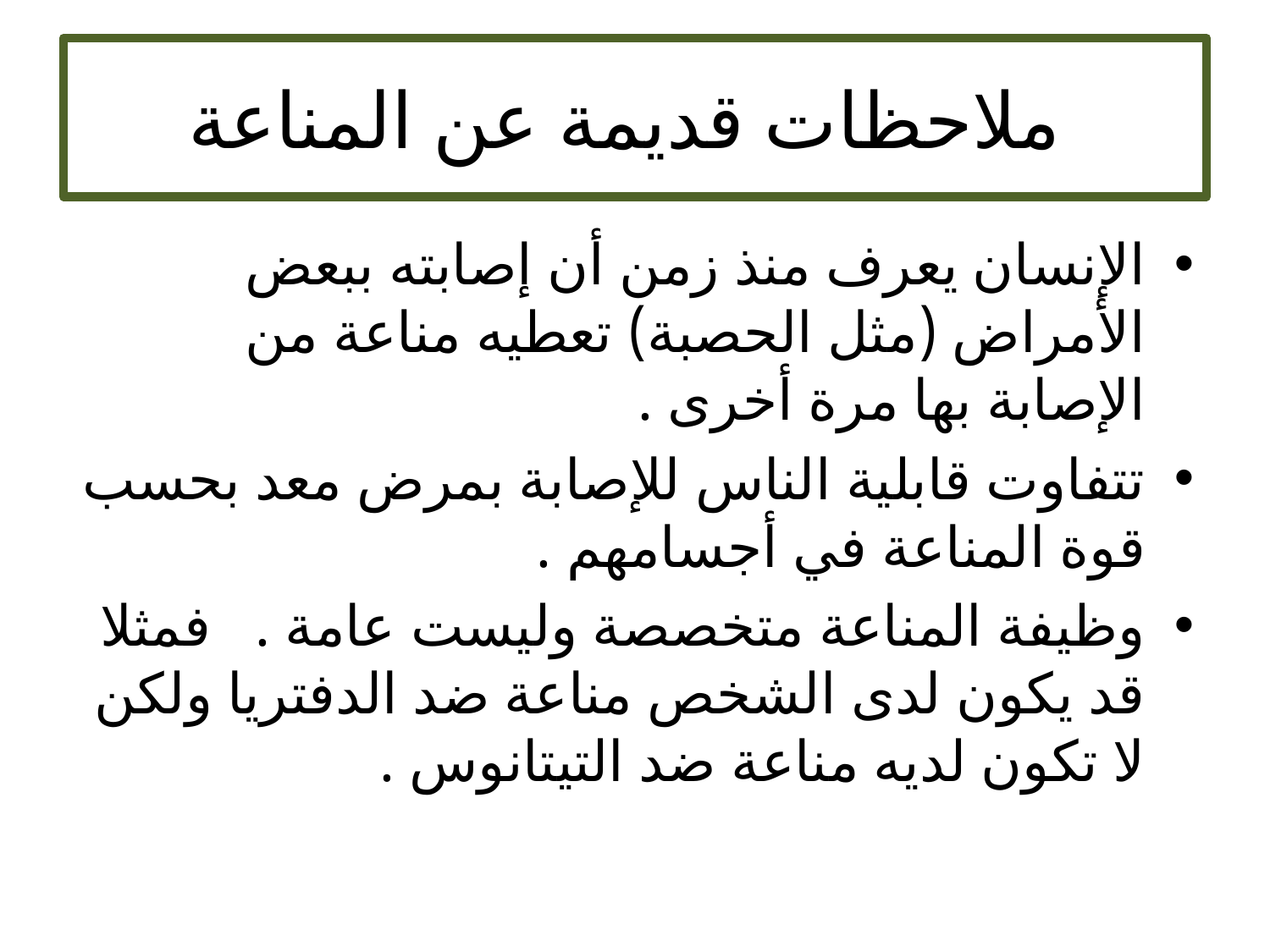

# ملاحظات قديمة عن المناعة
الإنسان يعرف منذ زمن أن إصابته ببعض الأمراض (مثل الحصبة) تعطيه مناعة من الإصابة بها مرة أخرى .
تتفاوت قابلية الناس للإصابة بمرض معد بحسب قوة المناعة في أجسامهم .
وظيفة المناعة متخصصة وليست عامة .   فمثلا قد يكون لدى الشخص مناعة ضد الدفتريا ولكن لا تكون لديه مناعة ضد التيتانوس .